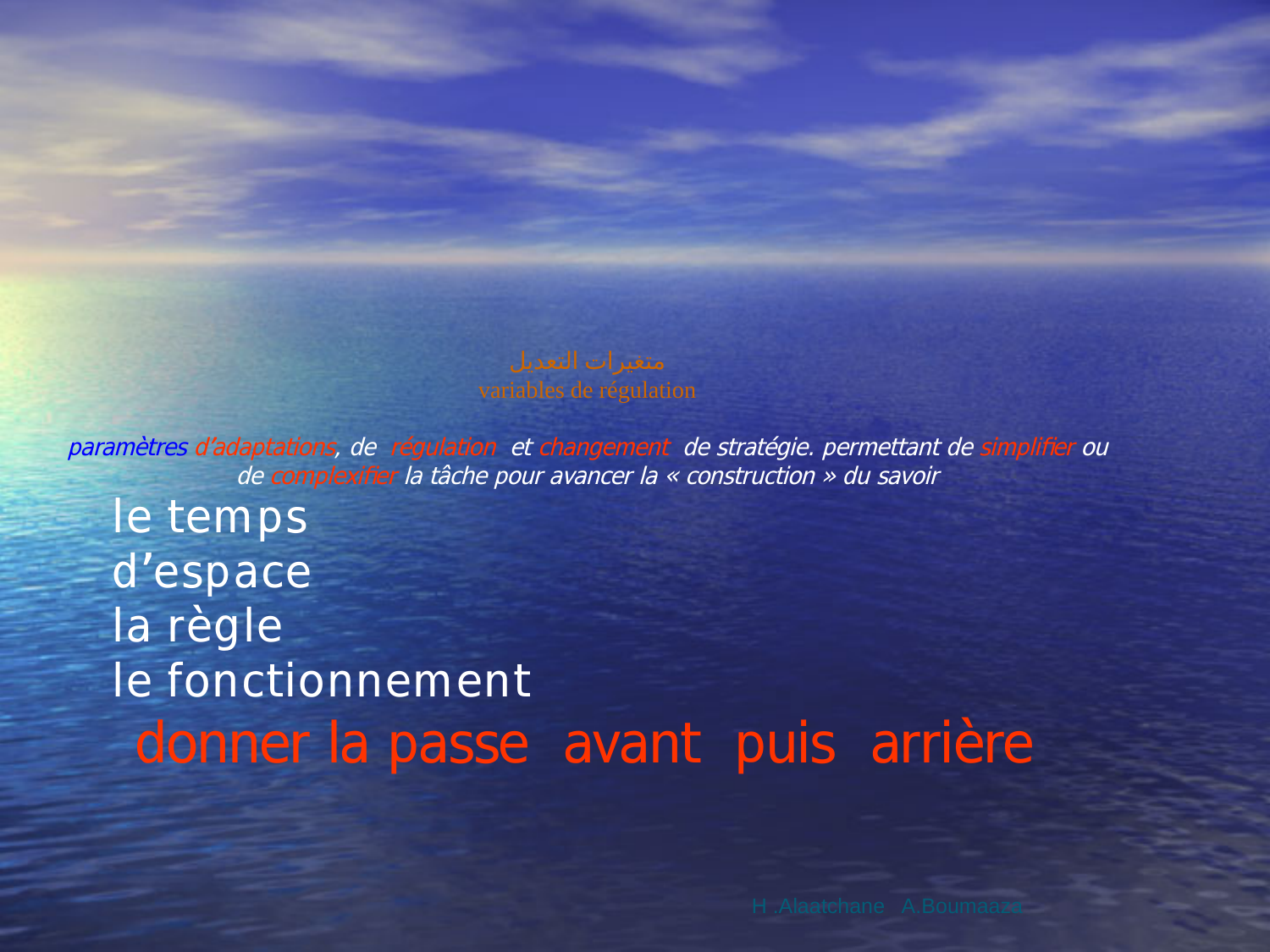

متغيرات التعديل
variables de régulation
paramètres d’adaptations, de  régulation  et changement  de stratégie. permettant de simplifier ou de complexifier la tâche pour avancer la « construction » du savoir

	le temps
d’espace
la règle
le fonctionnement
    donner la passe  avant  puis  arrière

H .Alaatchane   A.Boumaaza